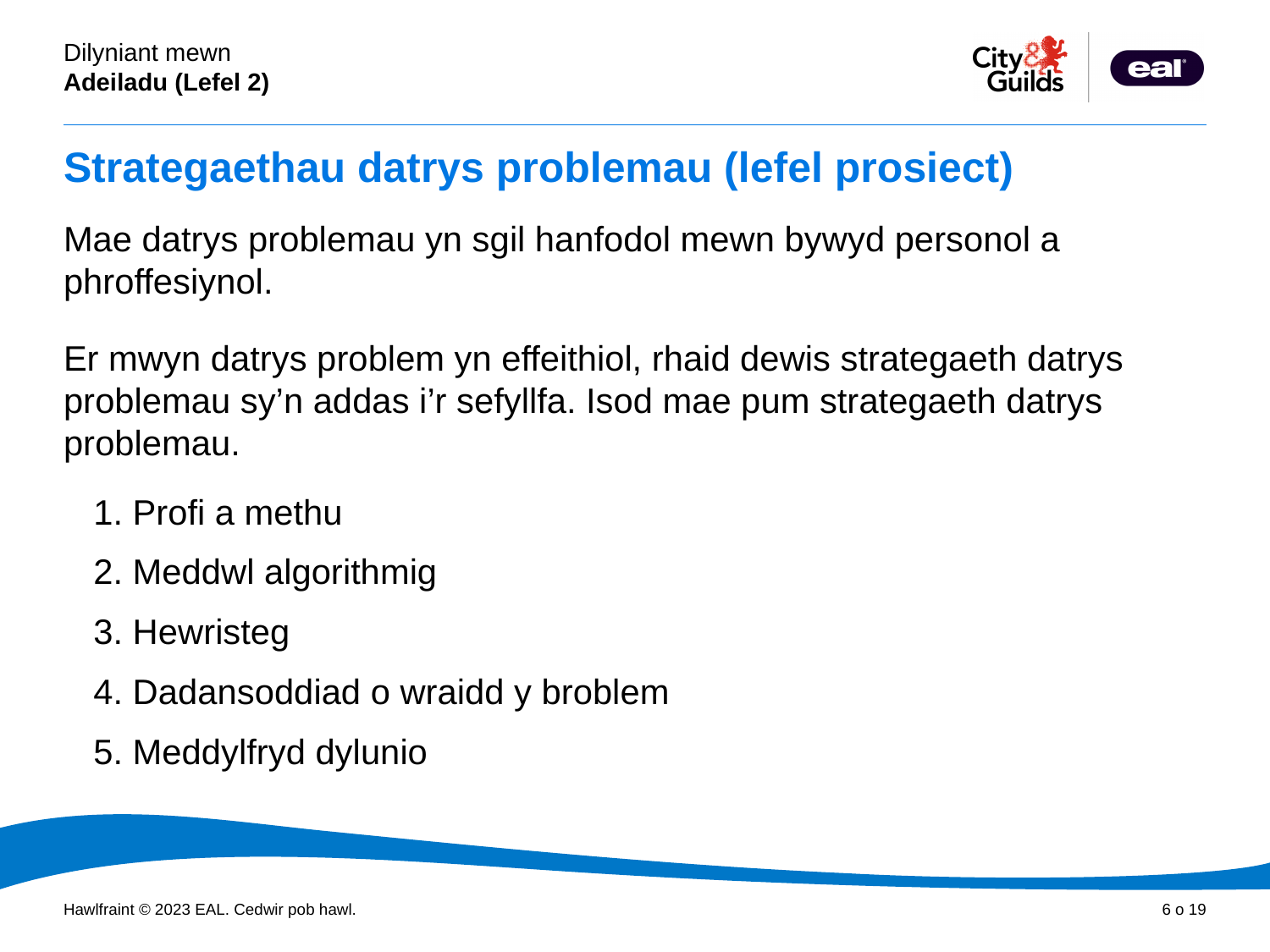

# Strategaethau datrys problemau (lefel prosiect)
Mae datrys problemau yn sgil hanfodol mewn bywyd personol a phroffesiynol.
Er mwyn datrys problem yn effeithiol, rhaid dewis strategaeth datrys problemau sy’n addas i’r sefyllfa. Isod mae pum strategaeth datrys problemau.
1. Profi a methu
2. Meddwl algorithmig
3. Hewristeg
4. Dadansoddiad o wraidd y broblem
5. Meddylfryd dylunio